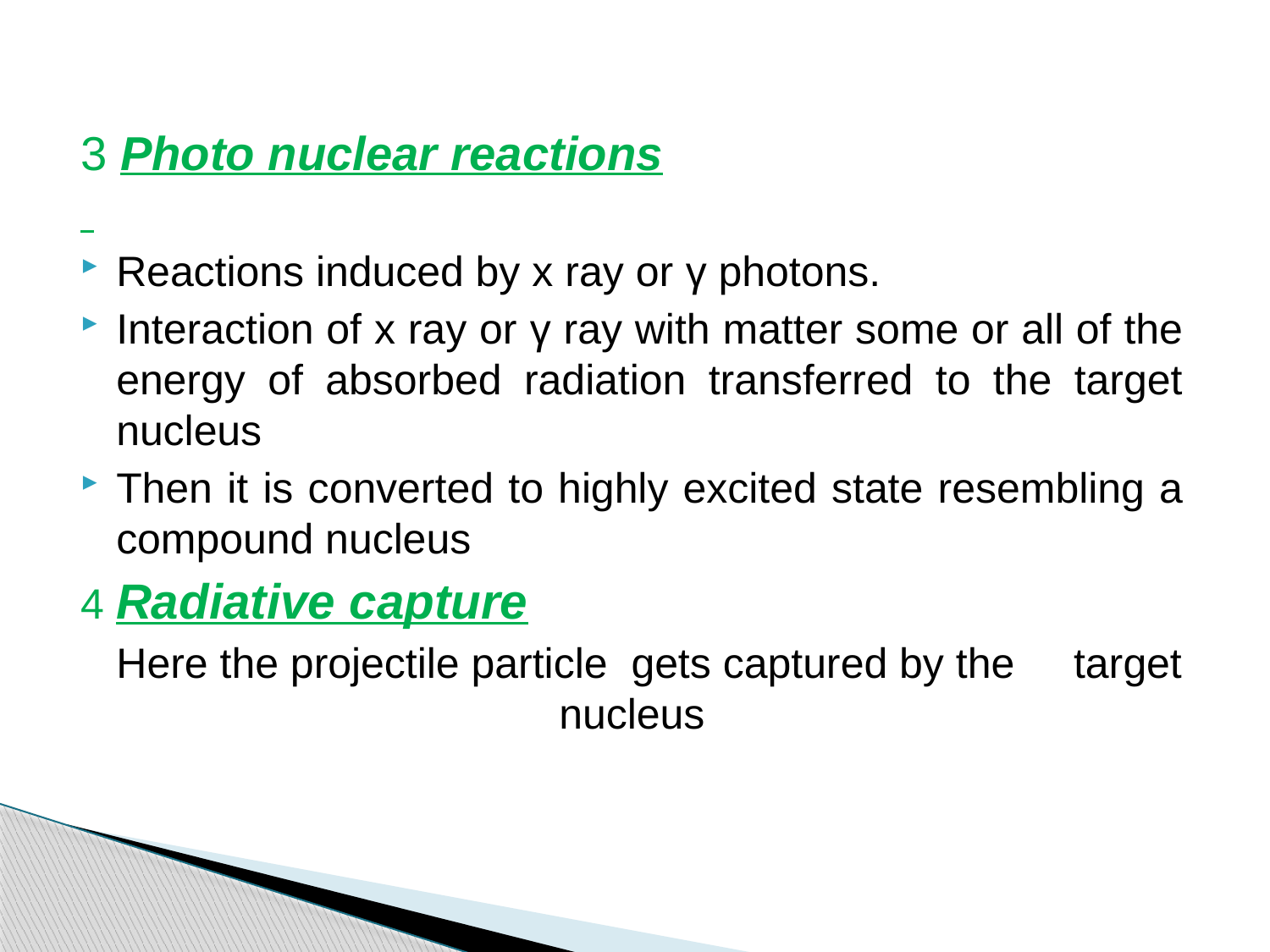

3 Photo nuclear reactions
Reactions induced by x ray or γ photons.
Interaction of x ray or γ ray with matter some or all of the energy of absorbed radiation transferred to the target nucleus
Then it is converted to highly excited state resembling a compound nucleus
4 Radiative capture
   Here the projectile particle  gets captured by the     target nucleus